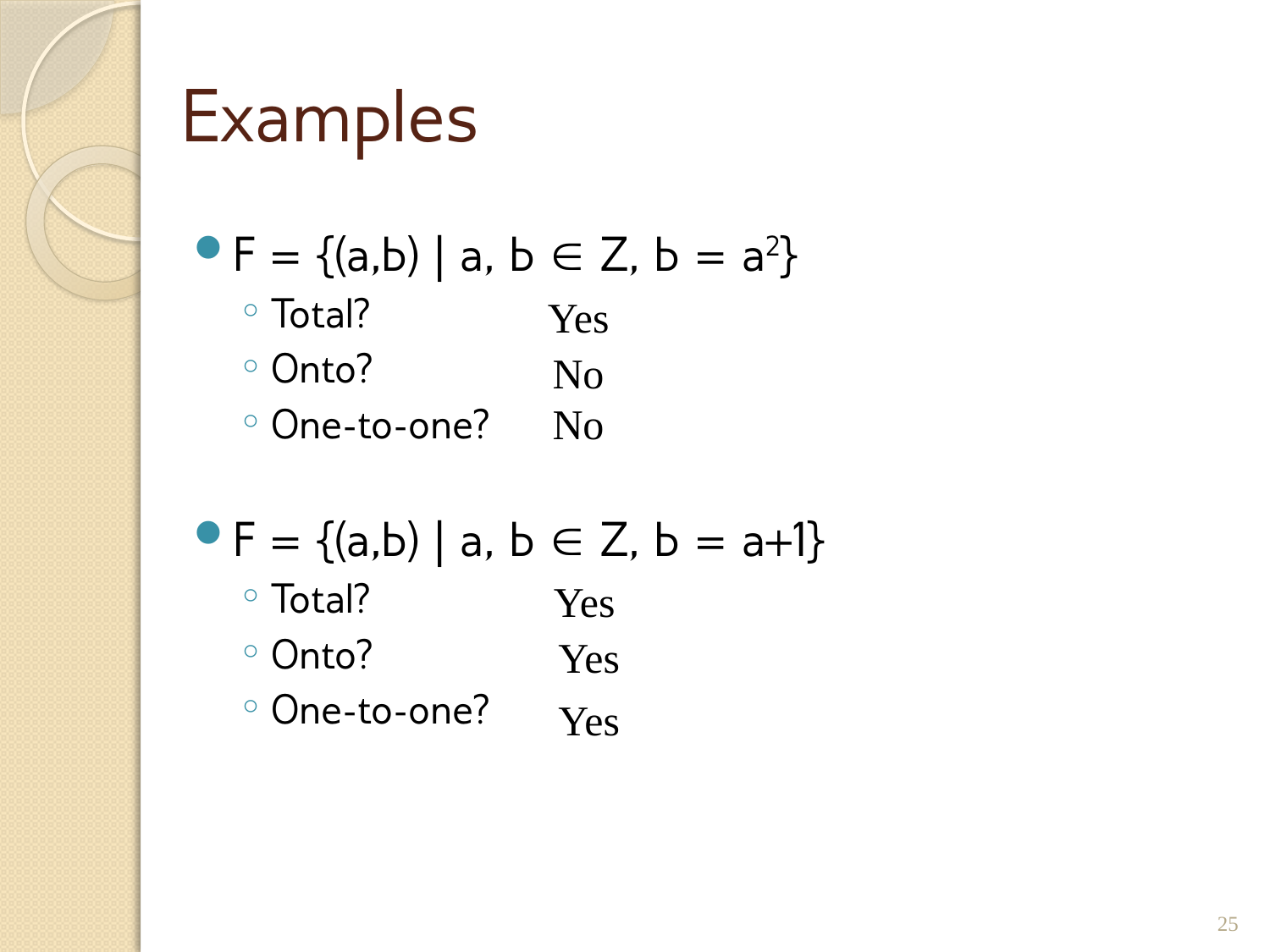

# Examples
F = {(a,b) | a, b ∈ Z, b = a2}
Total?
Onto?
One-to-one?

F = {(a,b) | a, b ∈ Z, b = a+1}
Total?
Onto?
One-to-one?
Yes
No
No
Yes
Yes
Yes
25